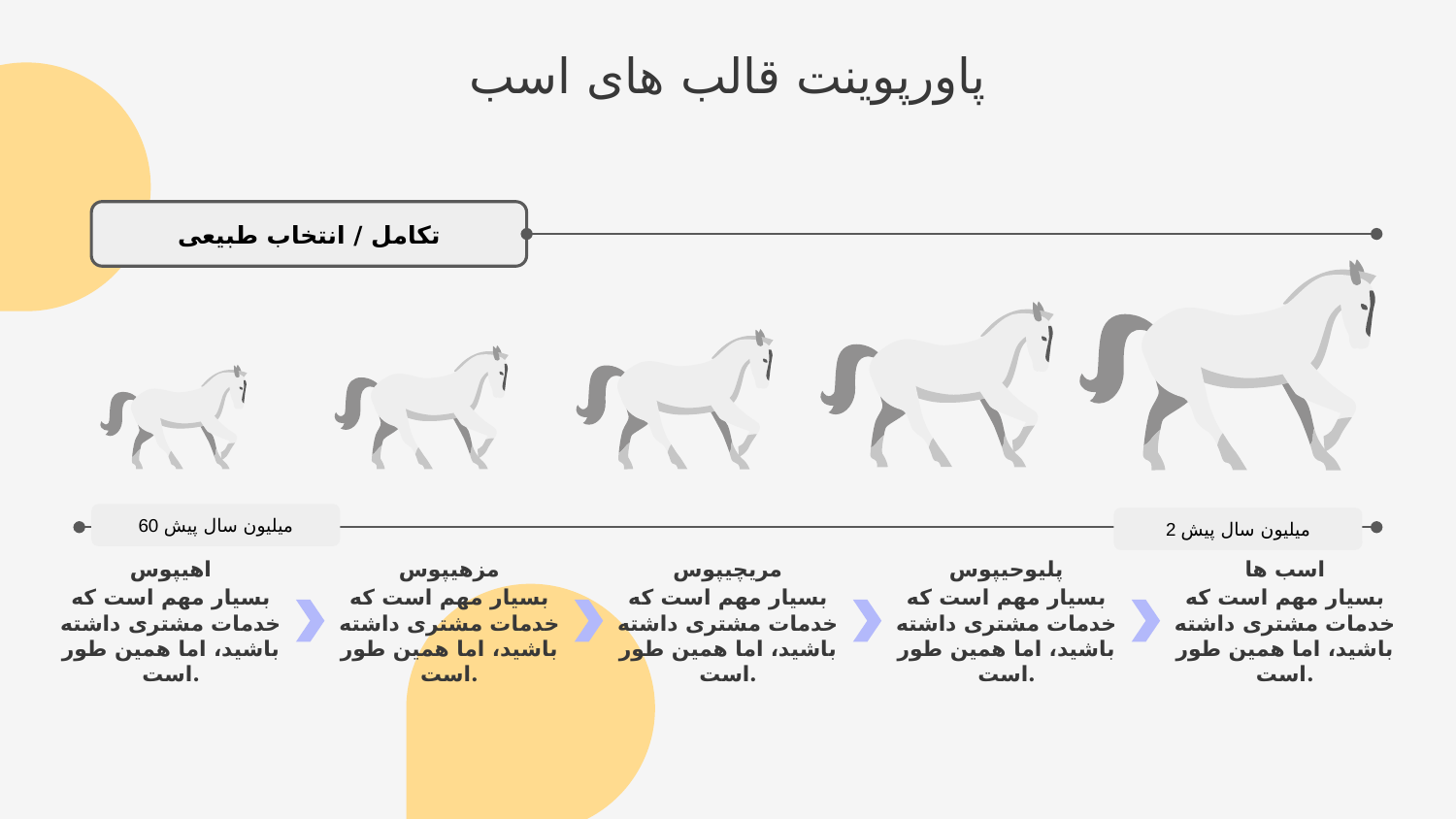

پاورپوینت قالب های اسب
تکامل / انتخاب طبیعی

60 میلیون سال پیش
2 میلیون سال پیش
اهیپوس
بسیار مهم است که خدمات مشتری داشته باشید، اما همین طور است.
مزهیپوس
بسیار مهم است که خدمات مشتری داشته باشید، اما همین طور است.
مریچیپوس
بسیار مهم است که خدمات مشتری داشته باشید، اما همین طور است.
پلیوحیپوس
بسیار مهم است که خدمات مشتری داشته باشید، اما همین طور است.
اسب ها
بسیار مهم است که خدمات مشتری داشته باشید، اما همین طور است.